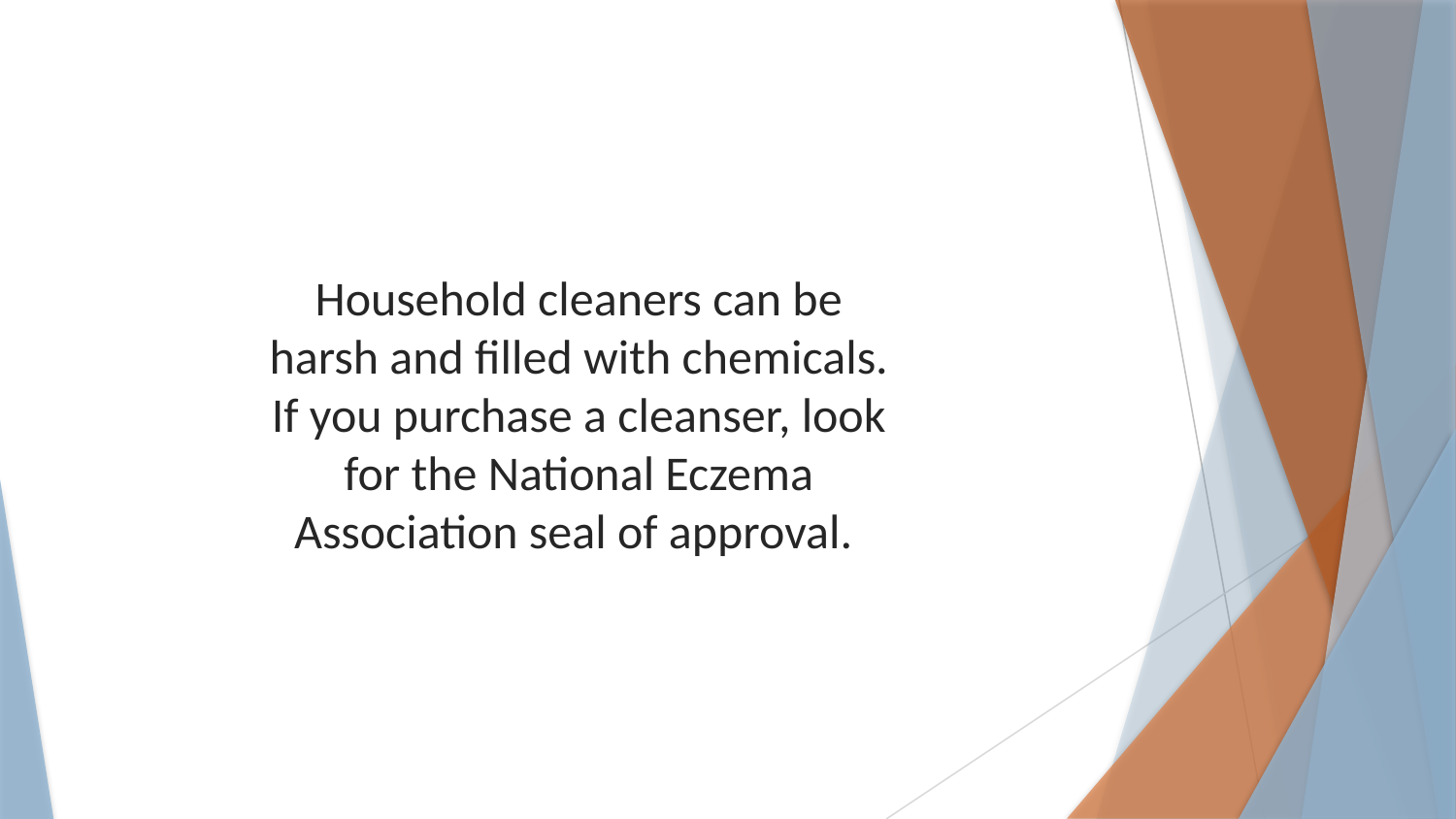

Household cleaners can be harsh and filled with chemicals. If you purchase a cleanser, look for the National Eczema Association seal of approval.